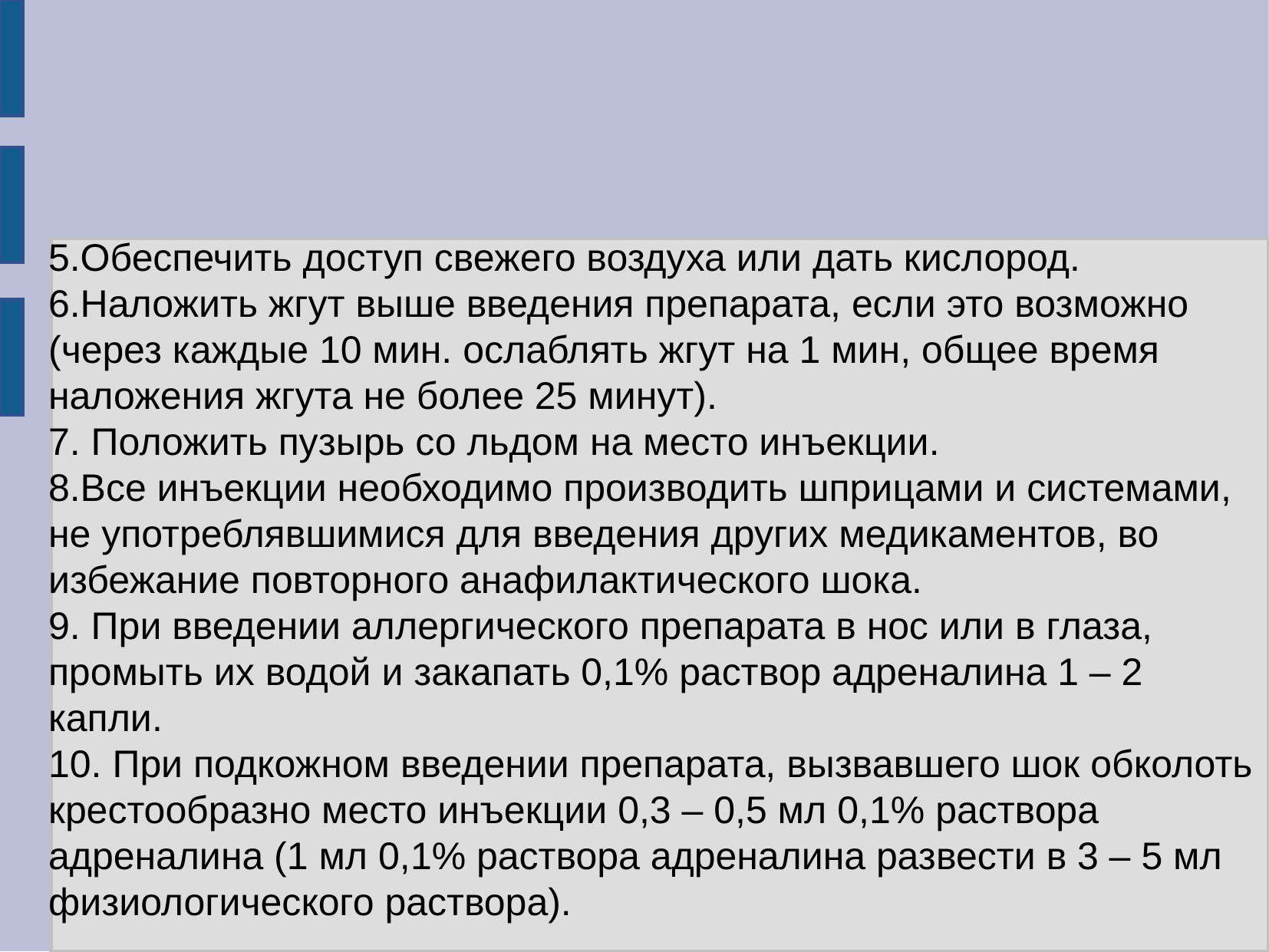

5.Обеспечить доступ свежего воздуха или дать кислород. 
6.Наложить жгут выше введения препарата, если это возможно (через каждые 10 мин. ослаблять жгут на 1 мин, общее время наложения жгута не более 25 минут). 
7. Положить пузырь со льдом на место инъекции. 
8.Все инъекции необходимо производить шприцами и системами, не употреблявшимися для введения других медикаментов, во избежание повторного анафилактического шока. 
9. При введении аллергического препарата в нос или в глаза, промыть их водой и закапать 0,1% раствор адреналина 1 – 2 капли. 
10. При подкожном введении препарата, вызвавшего шок обколоть крестообразно место инъекции 0,3 – 0,5 мл 0,1% раствора адреналина (1 мл 0,1% раствора адреналина развести в 3 – 5 мл физиологического раствора).